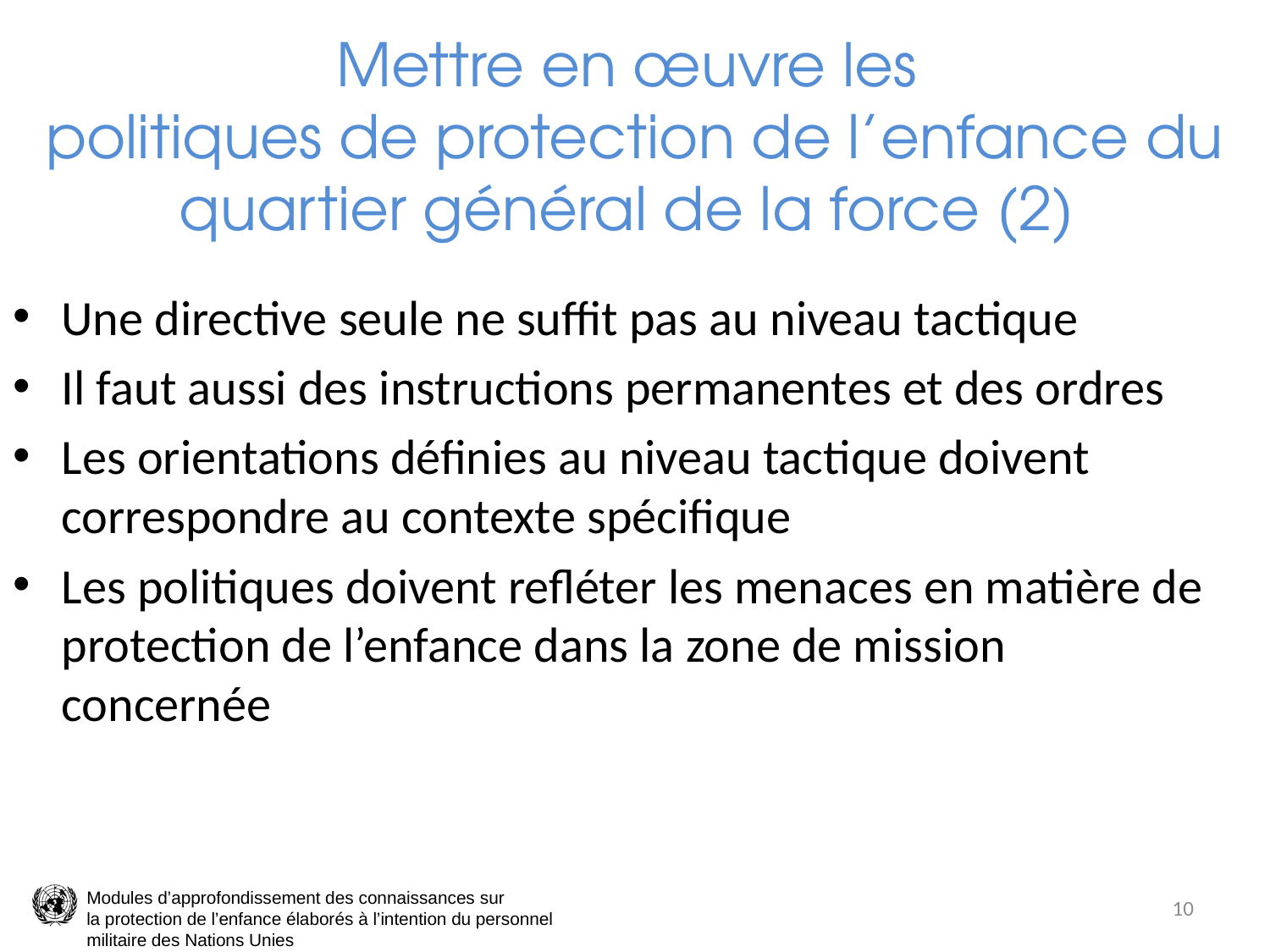

# Mettre en œuvre les politiques de protection de l’enfance du quartier général de la force (2)

Une directive seule ne suffit pas au niveau tactique
Il faut aussi des instructions permanentes et des ordres
Les orientations définies au niveau tactique doivent correspondre au contexte spécifique
Les politiques doivent refléter les menaces en matière de protection de l’enfance dans la zone de mission concernée
10